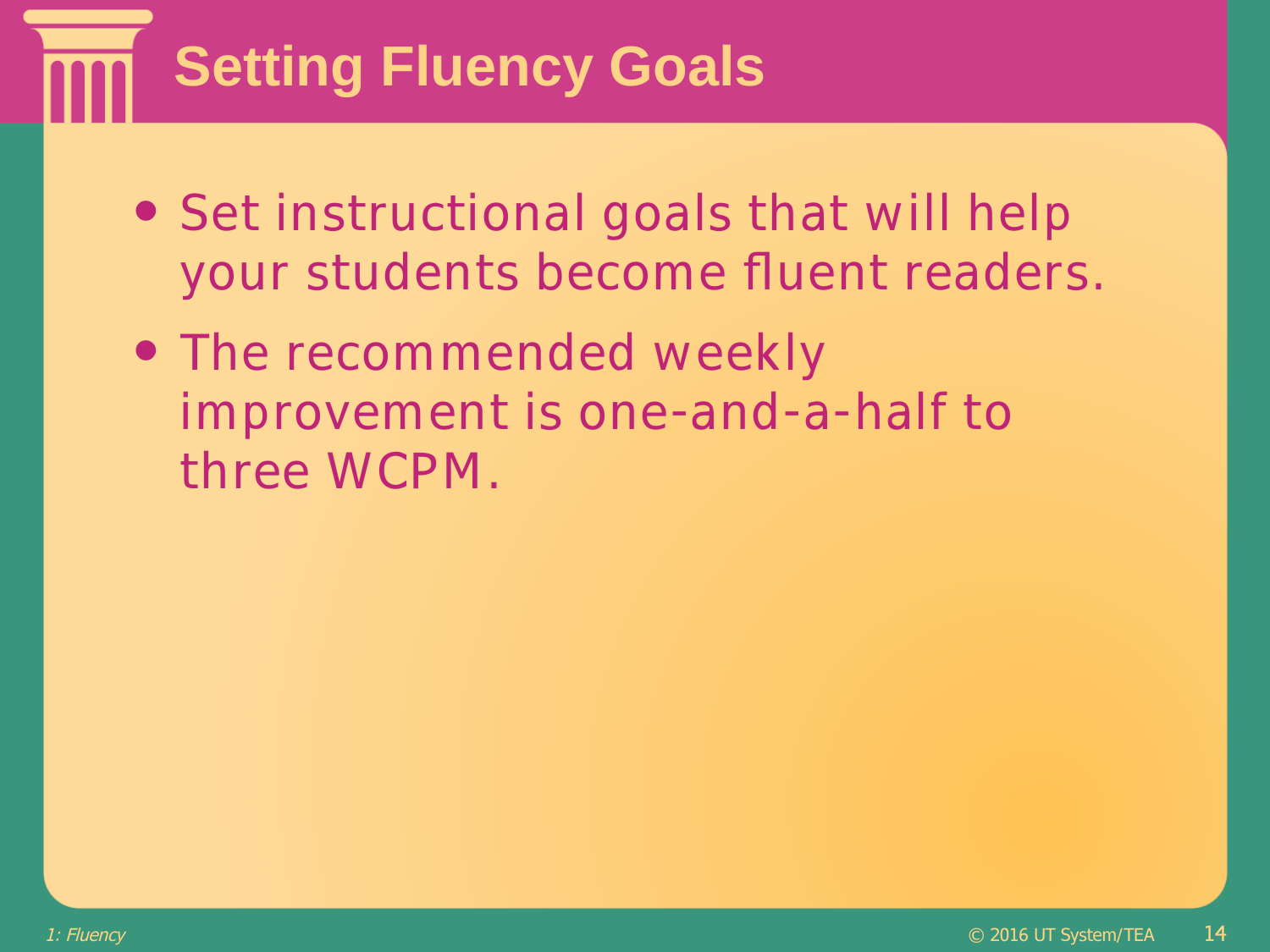

# Setting Fluency Goals
Set instructional goals that will help your students become fluent readers.
The recommended weekly improvement is one-and-a-half to three WCPM.